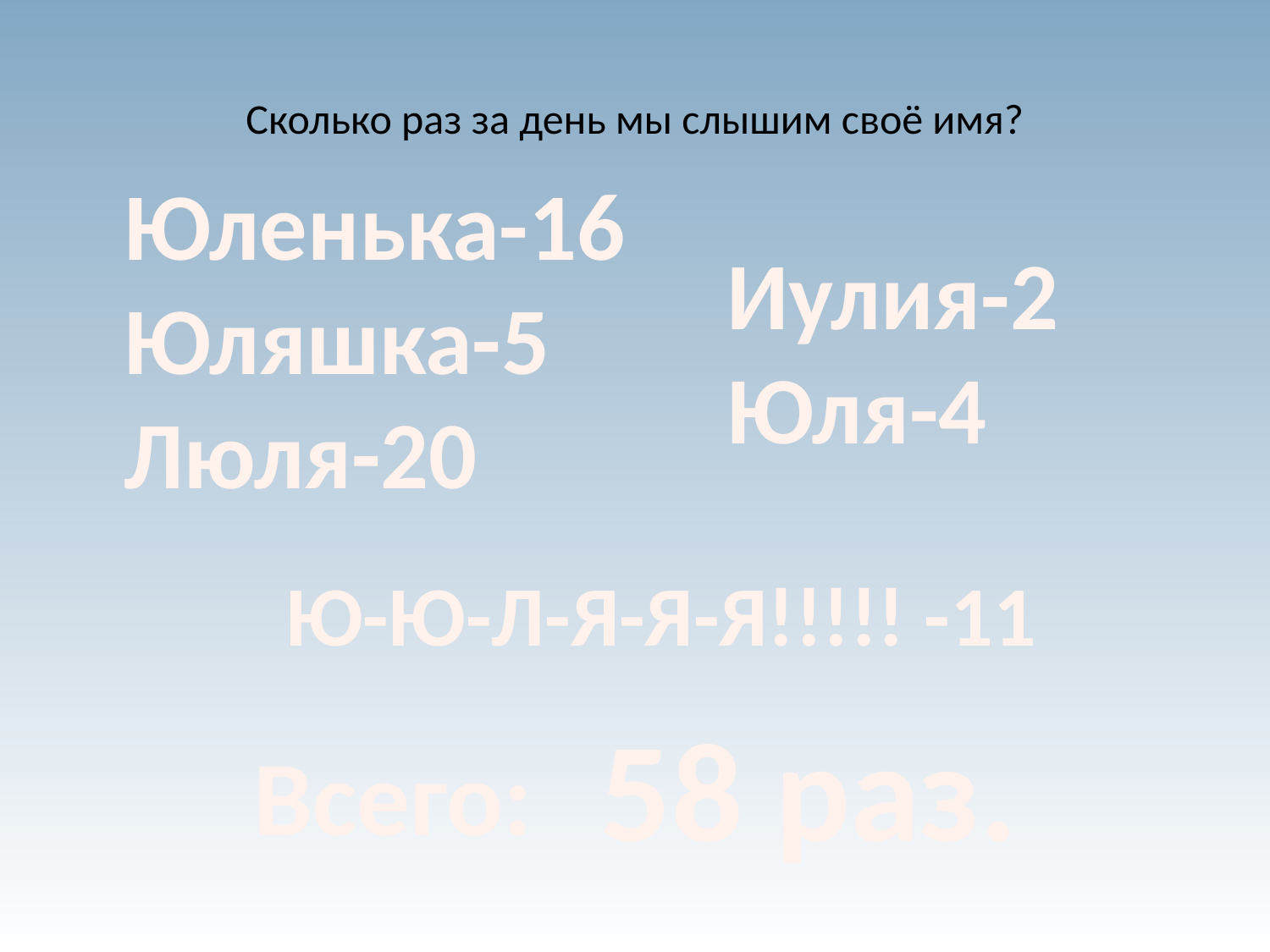

# Сколько раз за день мы слышим своё имя?
Юленька-16
Юляшка-5
Люля-20

Иулия-2
Юля-4

Ю-Ю-Л-Я-Я-Я!!!!! -11
58 раз.
Всего: